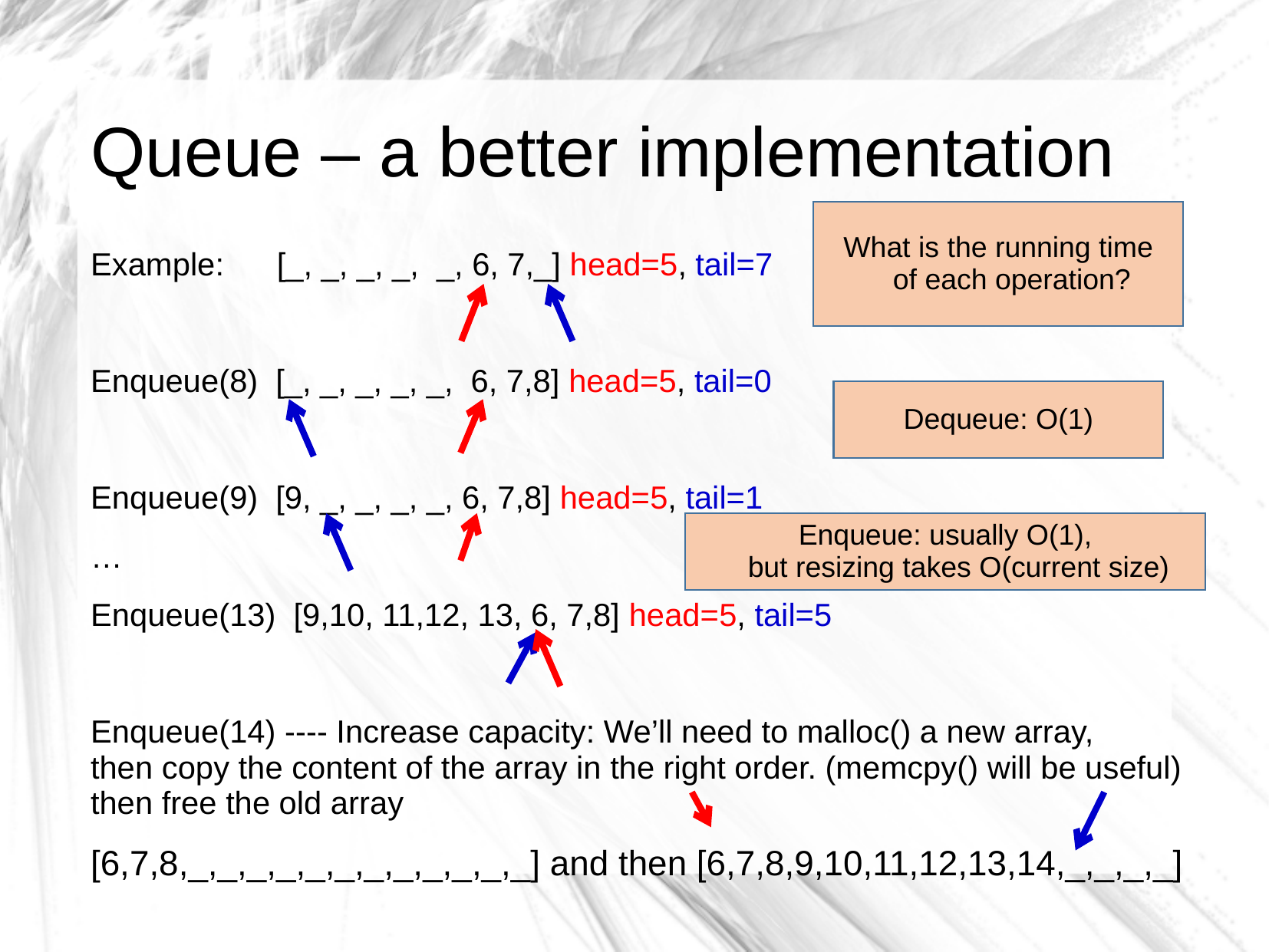

# Queue – a better implementation
What is the running time
of each operation?
Example:      [_, _, _, _,  _, 6, 7,_] head=5, tail=7

Enqueue(8)  [_, _, _, _, _,  6, 7,8] head=5, tail=0

Enqueue(9)  [9, _, _, _, _, 6, 7,8] head=5, tail=1
…
Enqueue(13)  [9,10, 11,12, 13, 6, 7,8] head=5, tail=5

Enqueue(14) ---- Increase capacity: We’ll need to malloc() a new array,
then copy the content of the array in the right order. (memcpy() will be useful)
then free the old array
[6,7,8,_,_,_,_,_,_,_,_,_,_,_,_] and then [6,7,8,9,10,11,12,13,14,_,_,_,_]
Dequeue: O(1)
Enqueue: usually O(1),
but resizing takes O(current size)